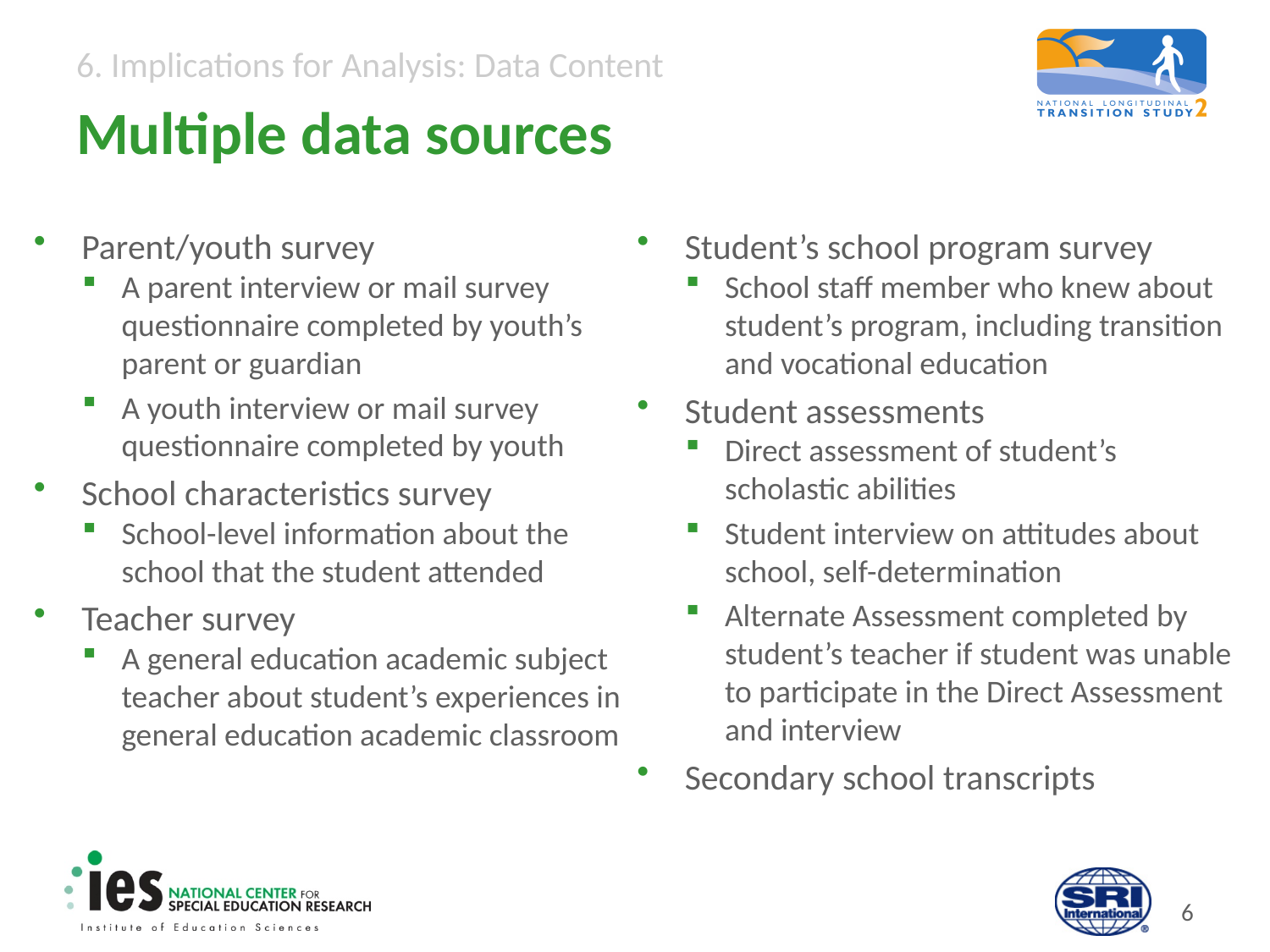

# Multiple data sources
Parent/youth survey
A parent interview or mail survey questionnaire completed by youth’s parent or guardian
A youth interview or mail survey questionnaire completed by youth
School characteristics survey
School-level information about the school that the student attended
Teacher survey
A general education academic subject teacher about student’s experiences in general education academic classroom
Student’s school program survey
School staff member who knew about student’s program, including transition and vocational education
Student assessments
Direct assessment of student’s scholastic abilities
Student interview on attitudes about school, self-determination
Alternate Assessment completed by student’s teacher if student was unable to participate in the Direct Assessment and interview
Secondary school transcripts

6